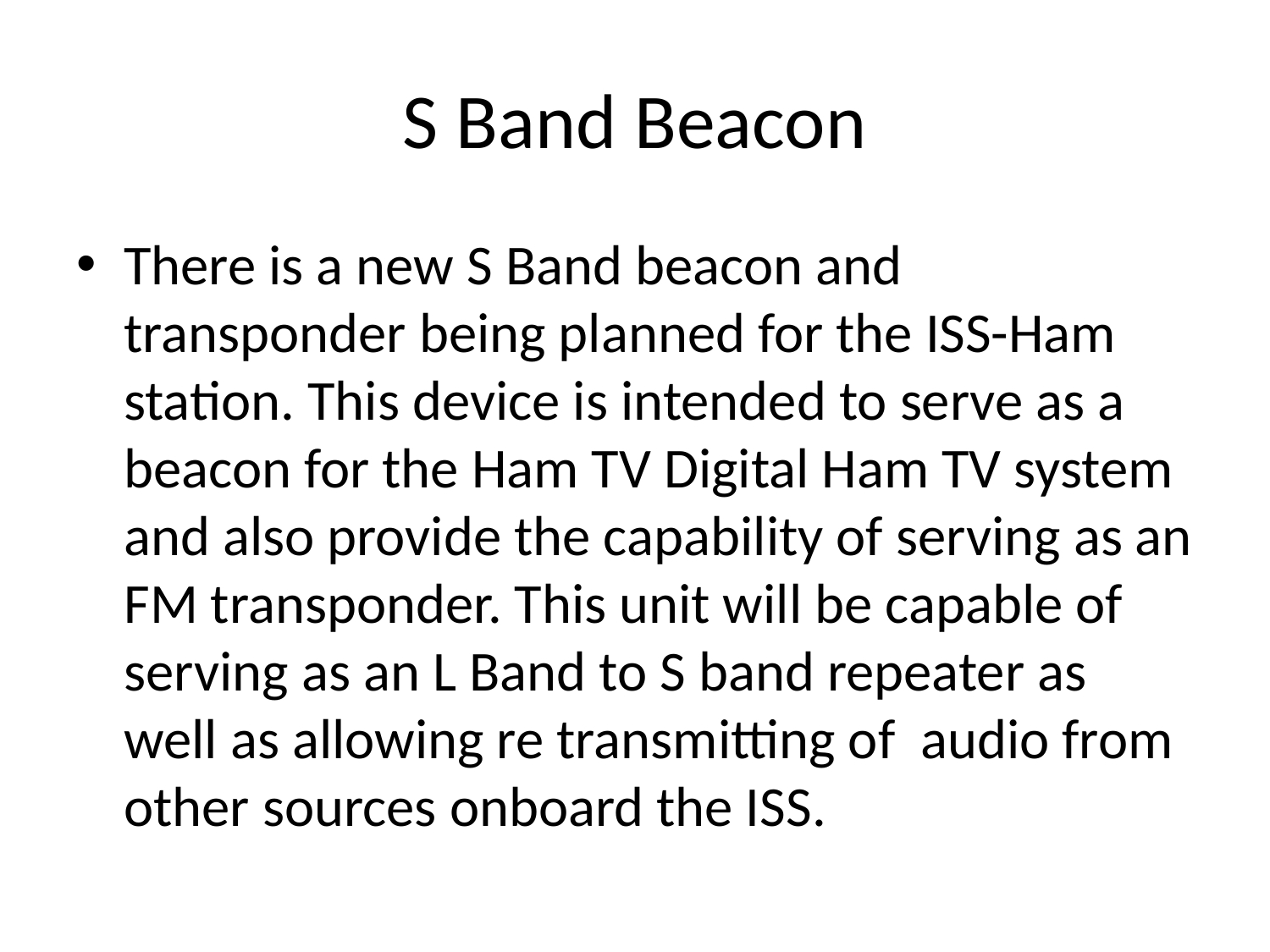

# S Band Beacon
There is a new S Band beacon and transponder being planned for the ISS-Ham station. This device is intended to serve as a beacon for the Ham TV Digital Ham TV system and also provide the capability of serving as an FM transponder. This unit will be capable of serving as an L Band to S band repeater as well as allowing re transmitting of  audio from other sources onboard the ISS.